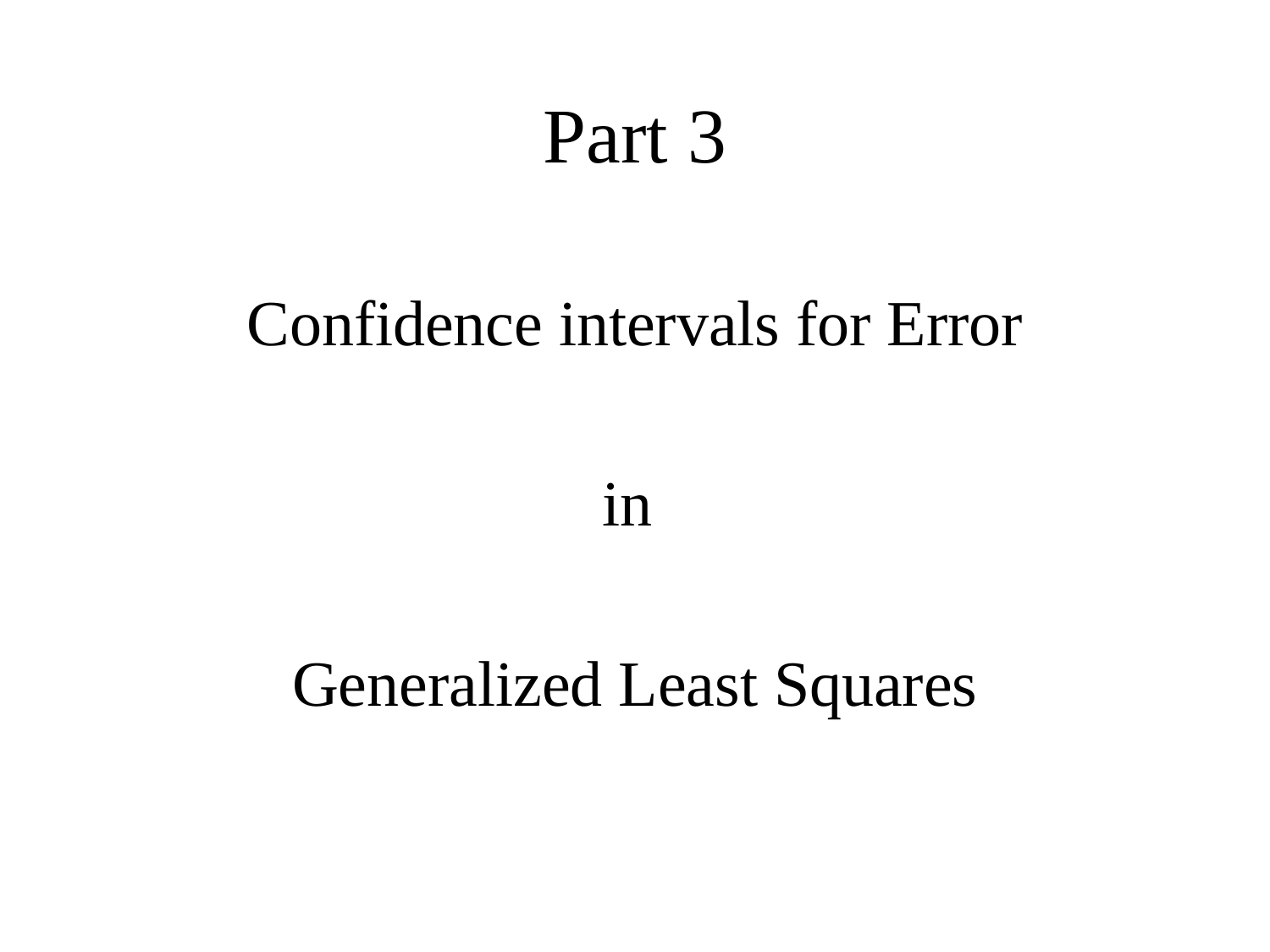

# Part 3
Confidence intervals for Error

in

Generalized Least Squares